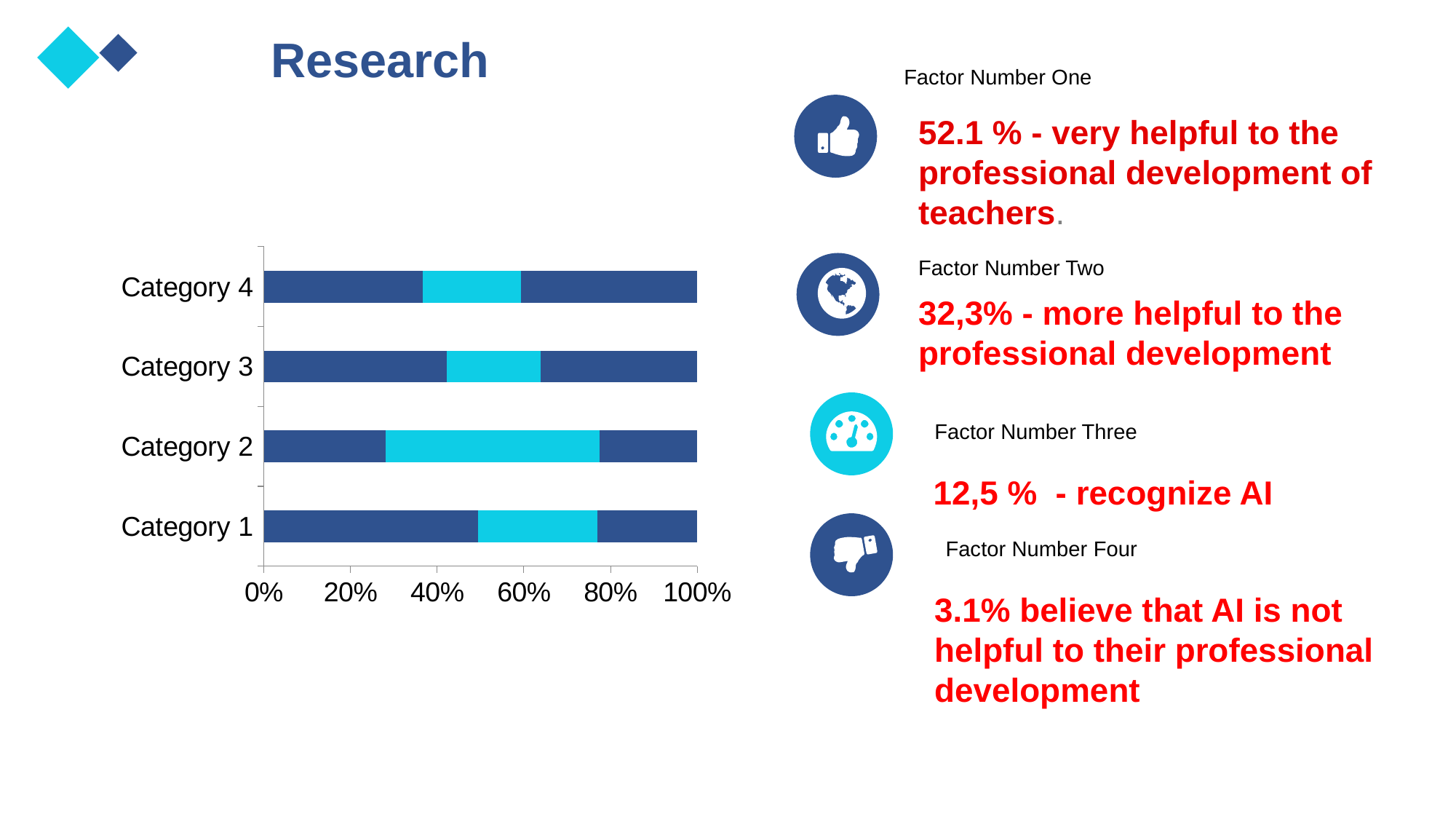

Research

Factor Number One

52.1 % - very helpful to the professional development of teachers.

### Chart

| Category | Series 1 | Series 2 | Series 3 |
|---|---|---|---|
| Category 1 | 4.3 | 2.4 | 2.0 |
| Category 2 | 2.5 | 4.4 | 2.0 |
| Category 3 | 3.5 | 1.8 | 3.0 |
| Category 4 | 4.5 | 2.8 | 5.0 |
Factor Number Two

32,3% - more helpful to the professional development

Factor Number Three
12,5 %  - recognize AI

Factor Number Four

3.1% believe that AI is not helpful to their professional development